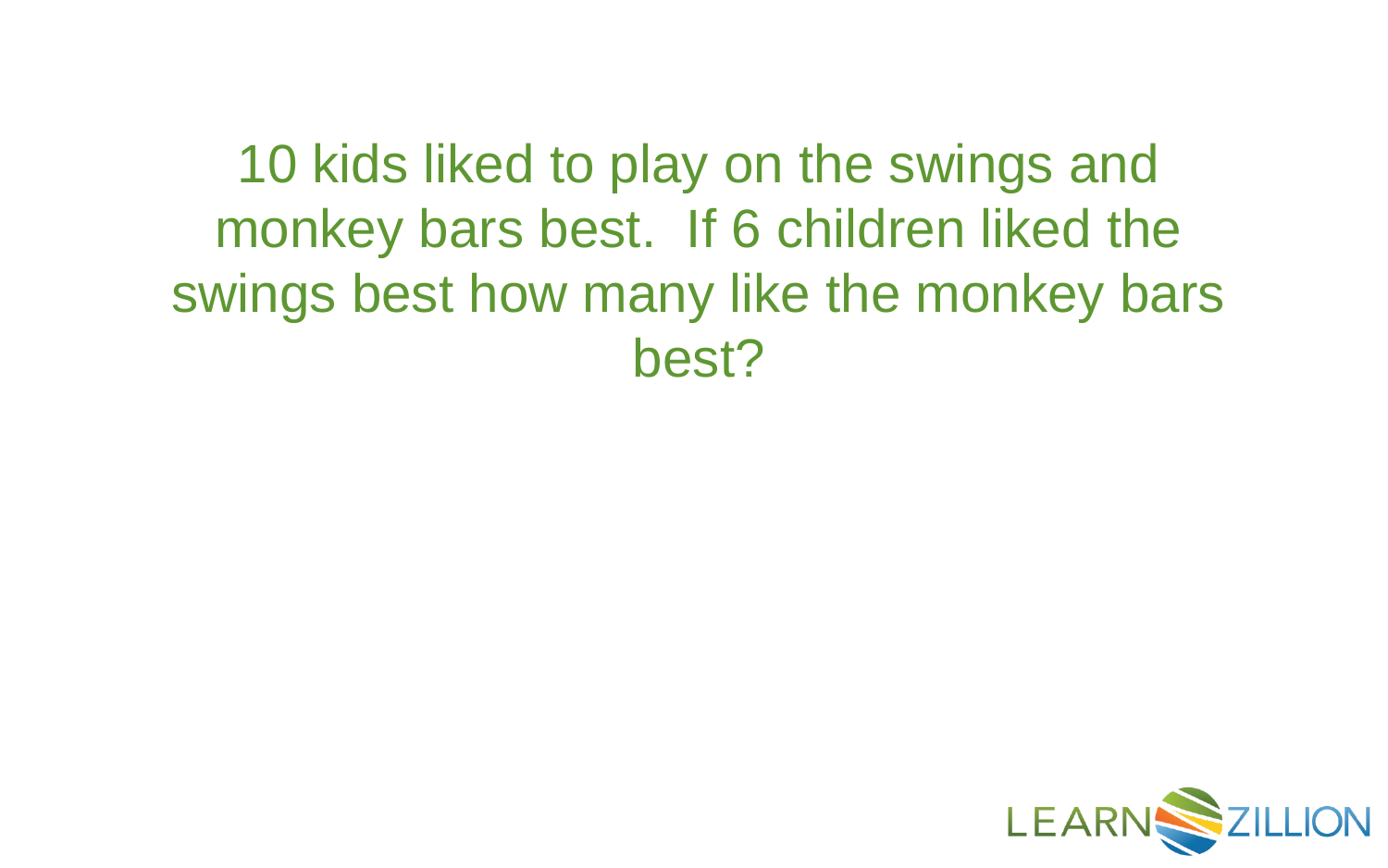

10 kids liked to play on the swings and monkey bars best.  If 6 children liked the swings best how many like the monkey bars best?